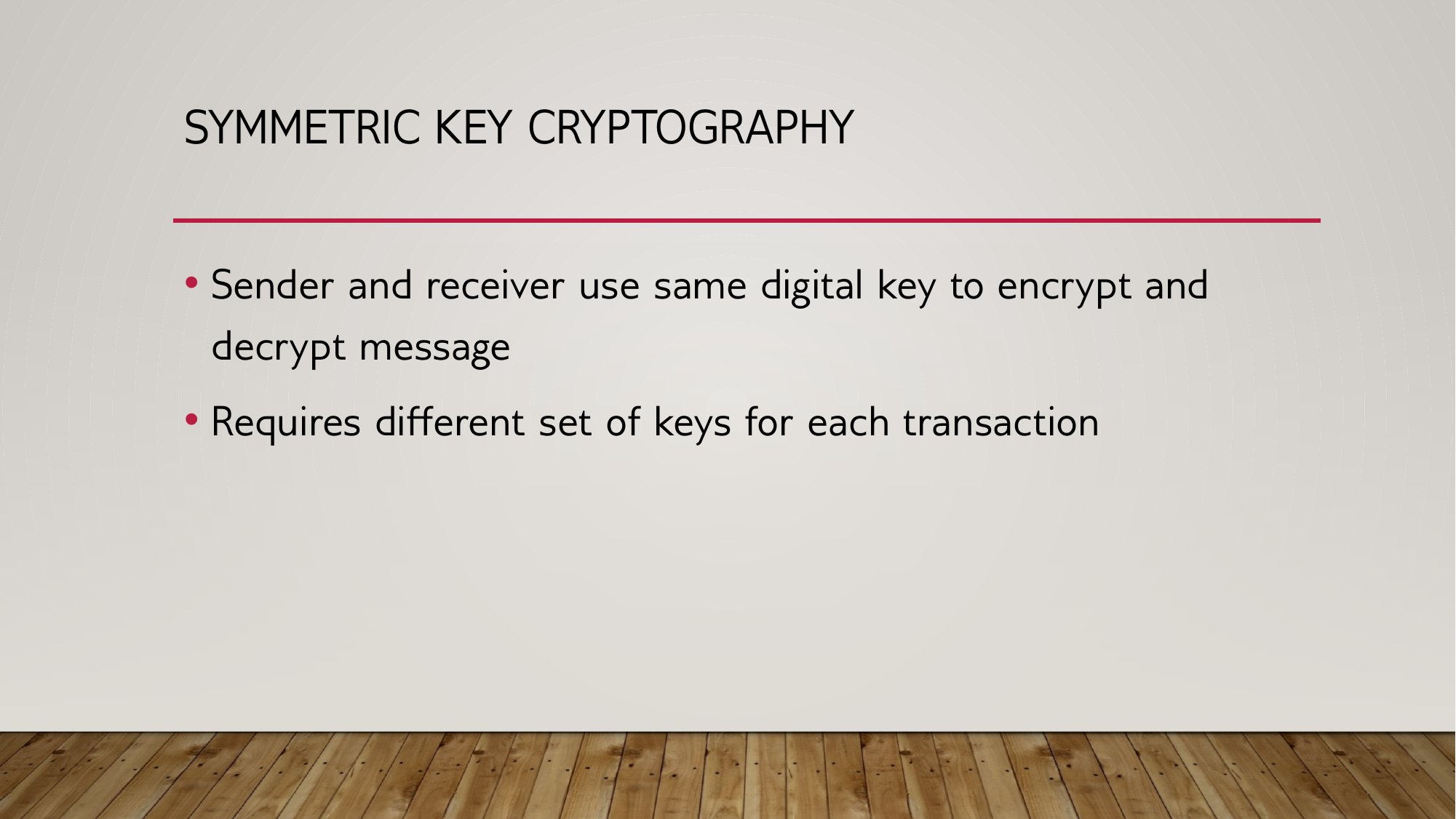

# symmetric key cryptography
Sender and receiver use same digital key to encrypt and decrypt message
Requires different set of keys for each transaction